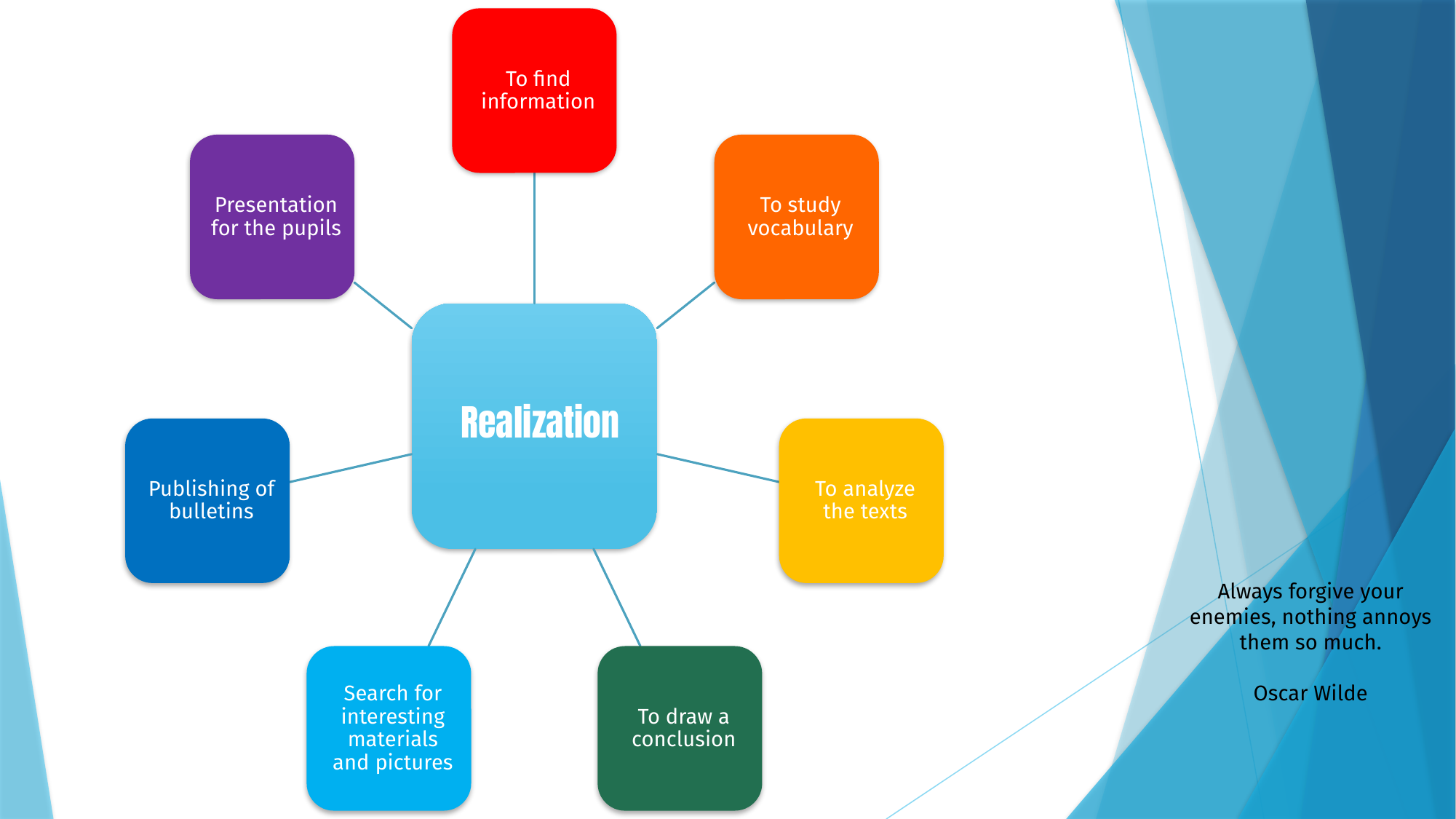

Realization
To find information
To study vocabulary
To analyze the texts
To draw a conclusion
Search for interesting materials and pictures
Publishing of bulletins
Presentation for the pupils
Always forgive your enemies, nothing annoys them so much.

Oscar Wilde